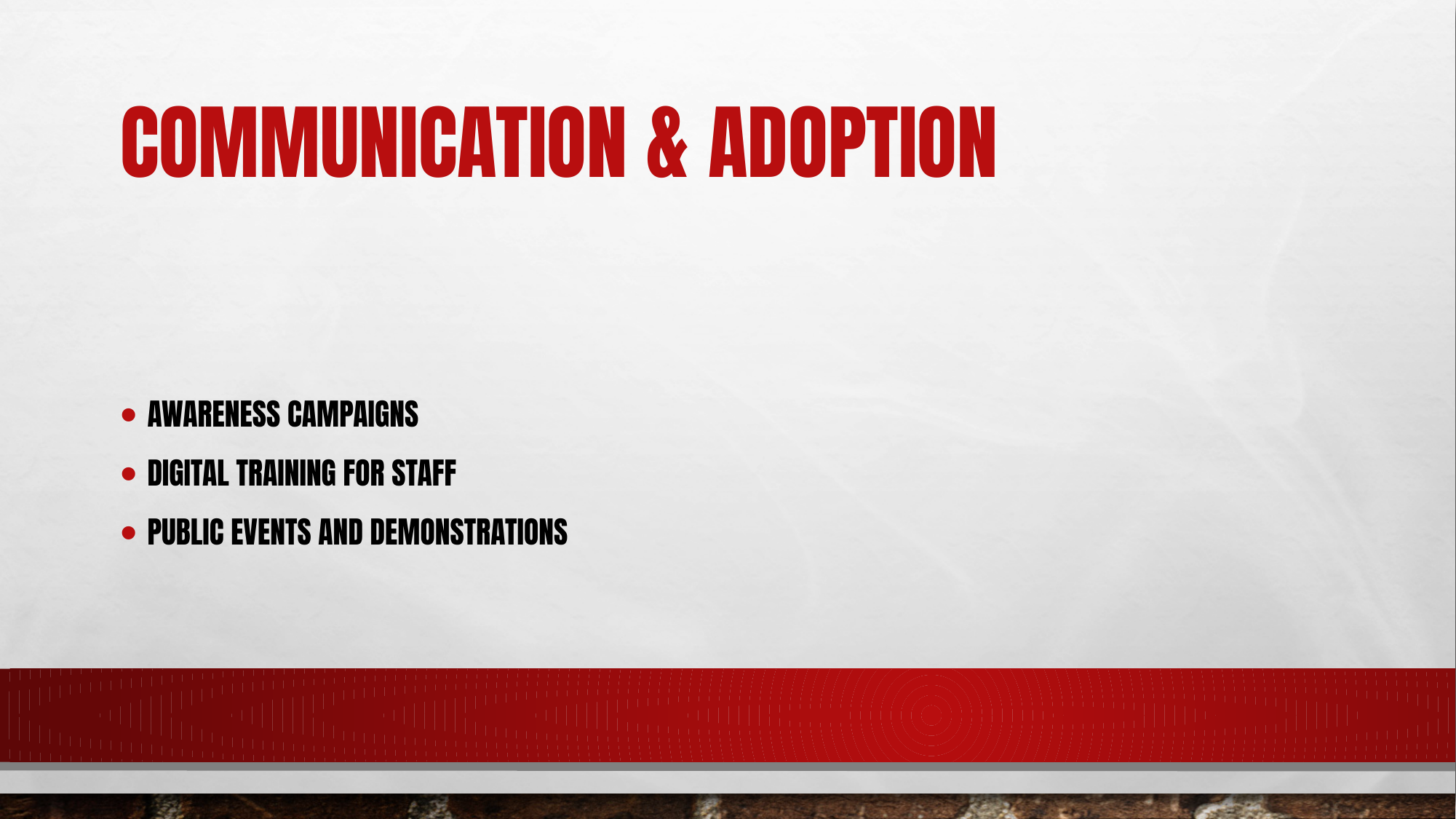

# Communication & Adoption

Awareness campaigns
Digital training for staff
Public events and demonstrations